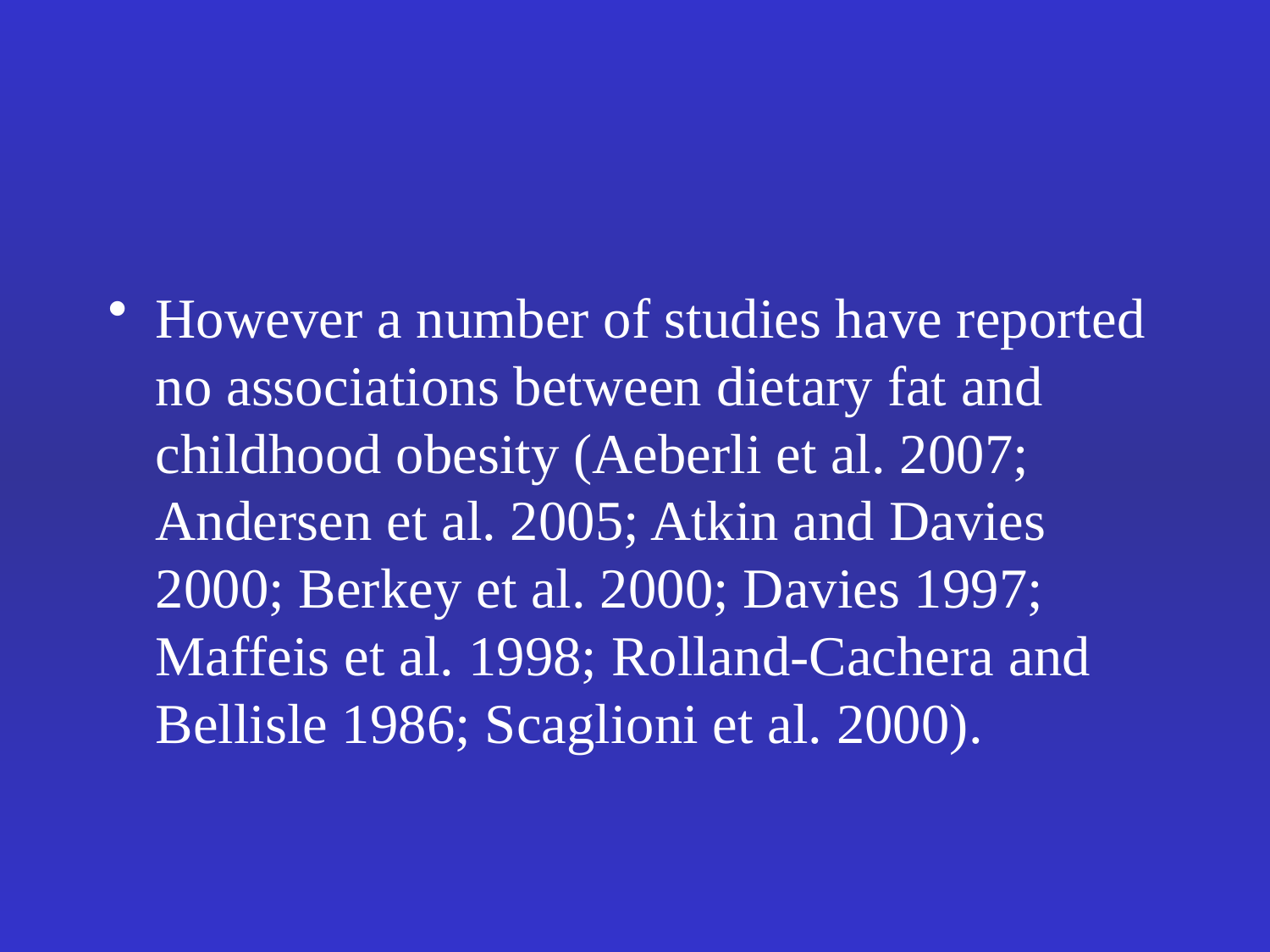

#
However a number of studies have reported no associations between dietary fat and childhood obesity (Aeberli et al. 2007; Andersen et al. 2005; Atkin and Davies 2000; Berkey et al. 2000; Davies 1997; Maffeis et al. 1998; Rolland-Cachera and Bellisle 1986; Scaglioni et al. 2000).